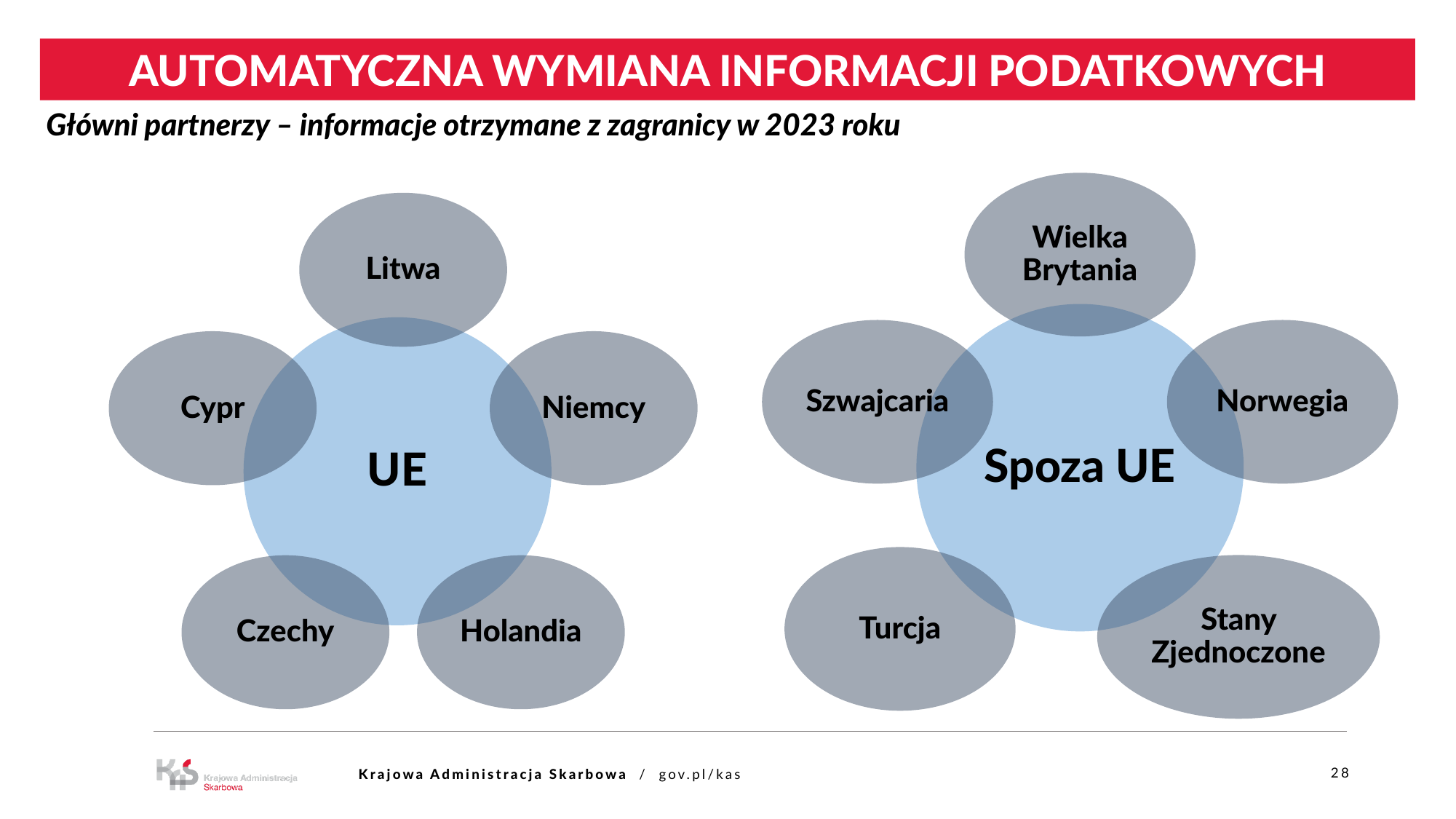

AUTOMATYCZNA WYMIANA INFORMACJI PODATKOWYCH
Główni partnerzy – informacje otrzymane z zagranicy w 2023 roku
Spoza UE
Wielka Brytania
Norwegia
Stany Zjednoczone
Turcja
Szwajcaria
UE
Litwa
Niemcy
Holandia
Czechy
Cypr